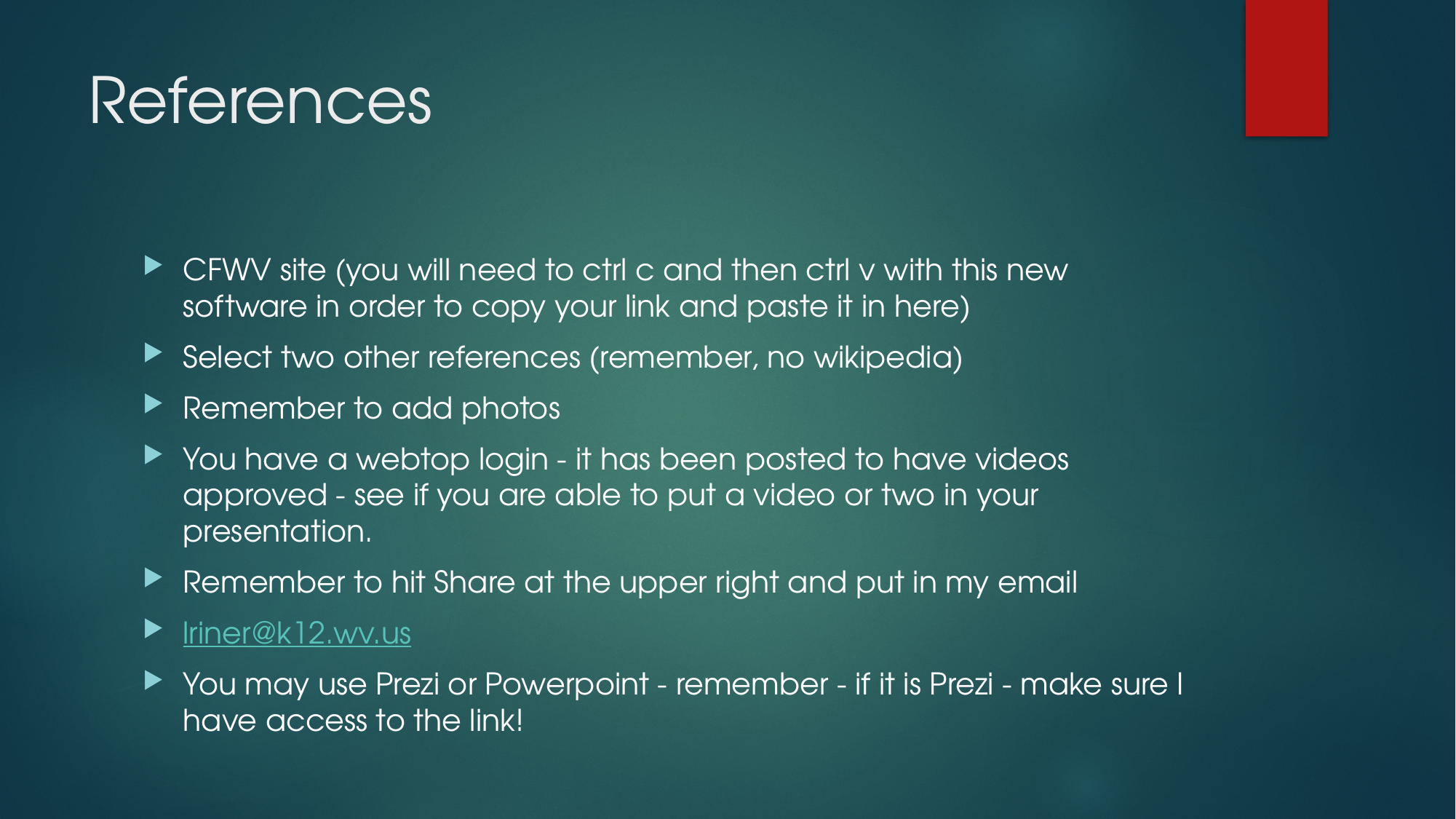

# References
CFWV site (you will need to ctrl c and then ctrl v with this new software in order to copy your link and paste it in here)
Select two other references (remember, no wikipedia)
Remember to add photos
You have a webtop login - it has been posted to have videos approved - see if you are able to put a video or two in your presentation.
Remember to hit Share at the upper right and put in my email
lriner@k12.wv.us
You may use Prezi or Powerpoint - remember - if it is Prezi - make sure I have access to the link!